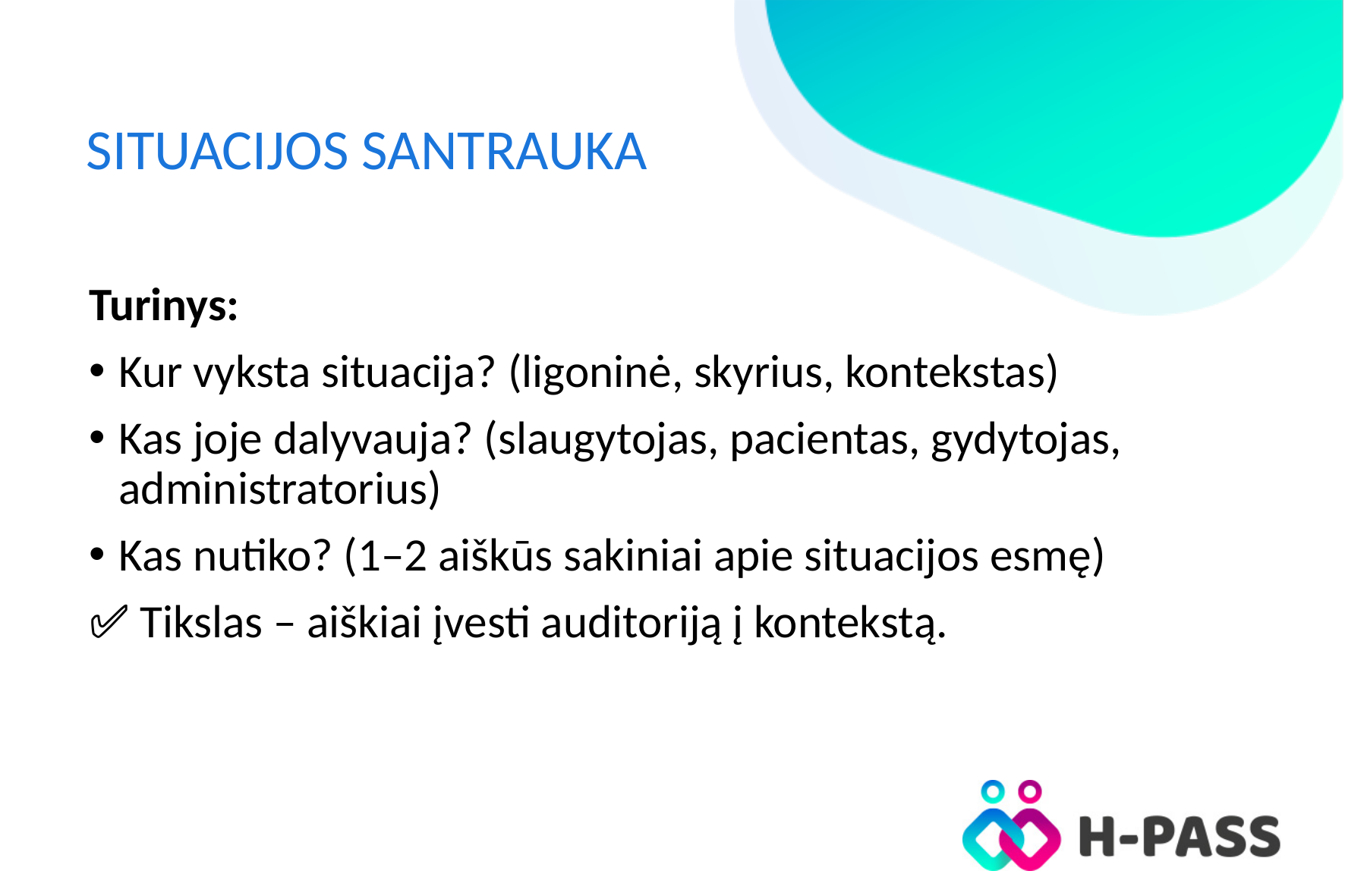

# SITUACIJOS SANTRAUKA
Turinys:
Kur vyksta situacija? (ligoninė, skyrius, kontekstas)
Kas joje dalyvauja? (slaugytojas, pacientas, gydytojas, administratorius)
Kas nutiko? (1–2 aiškūs sakiniai apie situacijos esmę)
✅ Tikslas – aiškiai įvesti auditoriją į kontekstą.